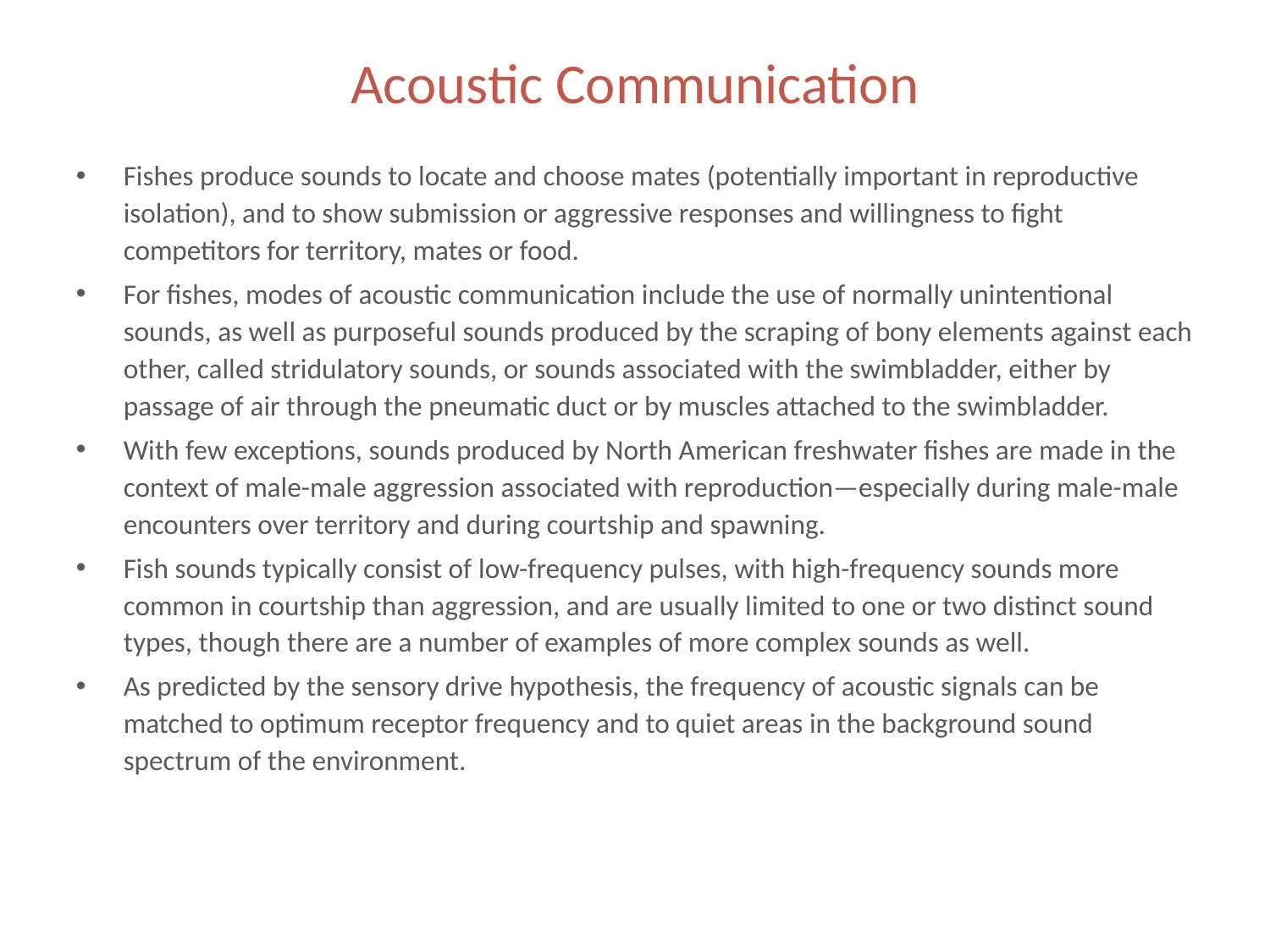

# Acoustic Communication
Fishes produce sounds to locate and choose mates (potentially important in reproductive isolation), and to show submission or aggressive responses and willingness to fight competitors for territory, mates or food.
For fishes, modes of acoustic communication include the use of normally unintentional sounds, as well as purposeful sounds produced by the scraping of bony elements against each other, called stridulatory sounds, or sounds associated with the swimbladder, either by passage of air through the pneumatic duct or by muscles attached to the swimbladder.
With few exceptions, sounds produced by North American freshwater fishes are made in the context of male-male aggression associated with reproduction—especially during male-male encounters over territory and during courtship and spawning.
Fish sounds typically consist of low-frequency pulses, with high-frequency sounds more common in courtship than aggression, and are usually limited to one or two distinct sound types, though there are a number of examples of more complex sounds as well.
As predicted by the sensory drive hypothesis, the frequency of acoustic signals can be matched to optimum receptor frequency and to quiet areas in the background sound spectrum of the environment.